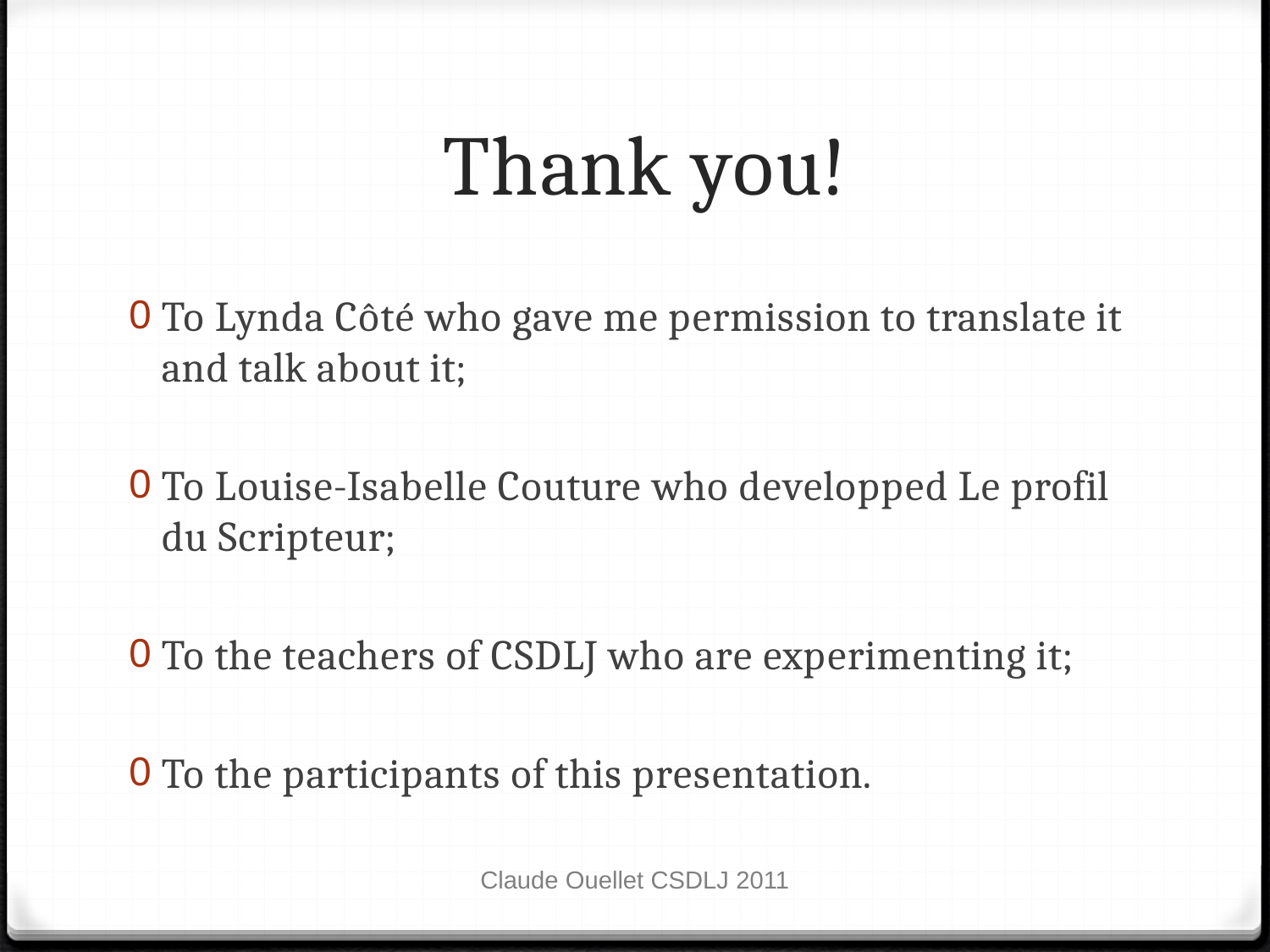

# Thank you!
To Lynda Côté who gave me permission to translate it and talk about it;

To Louise-Isabelle Couture who developped Le profil du Scripteur;

To the teachers of CSDLJ who are experimenting it;

To the participants of this presentation.
Claude Ouellet CSDLJ 2011